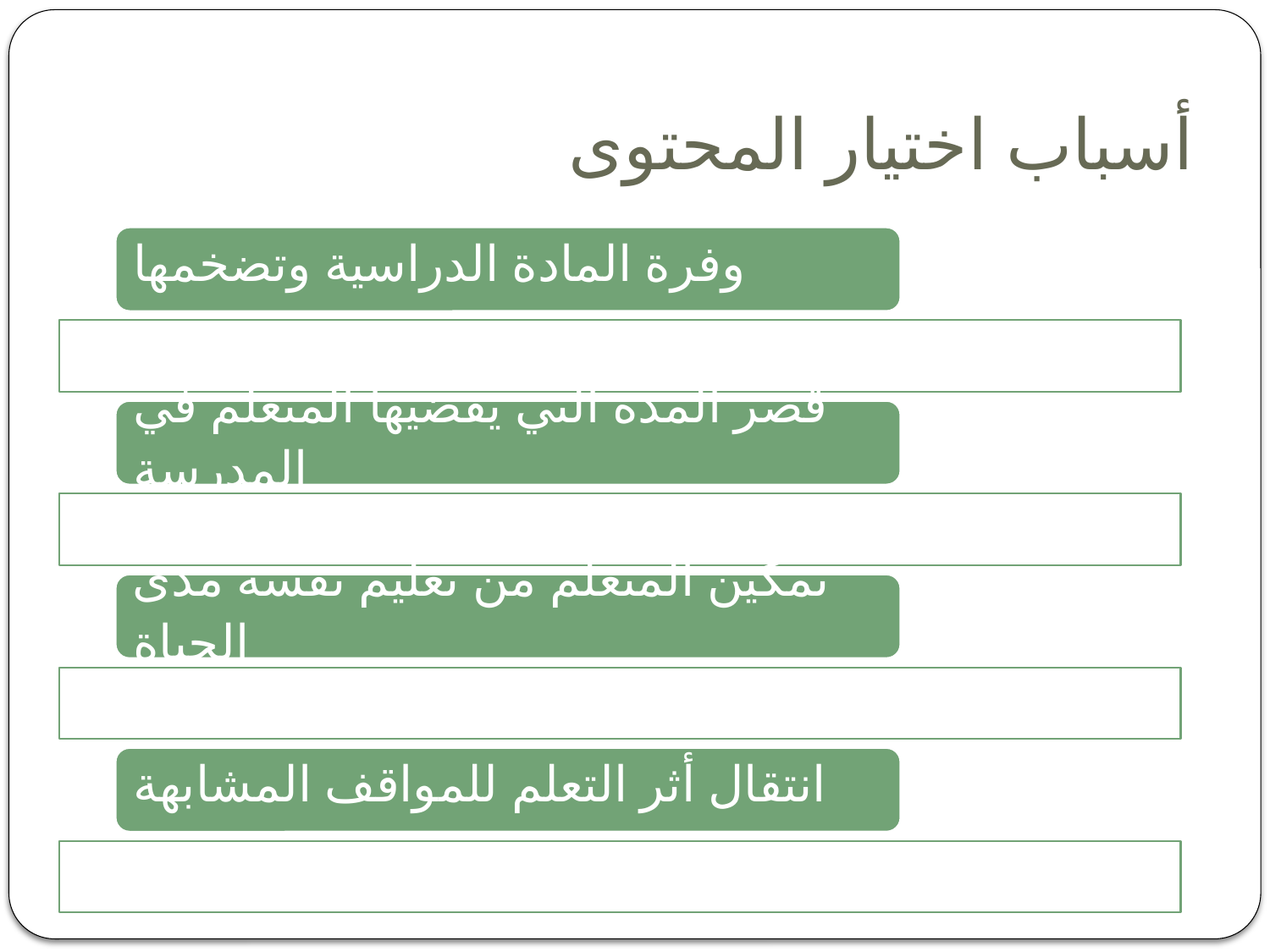

# أسباب اختيار المحتوى
وفرة المادة الدراسية وتضخمها
قصر المدة التي يقضيها المتعلم في المدرسة
تمكين المتعلم من تعليم نفسه مدى الحياة
انتقال أثر التعلم للمواقف المشابهة